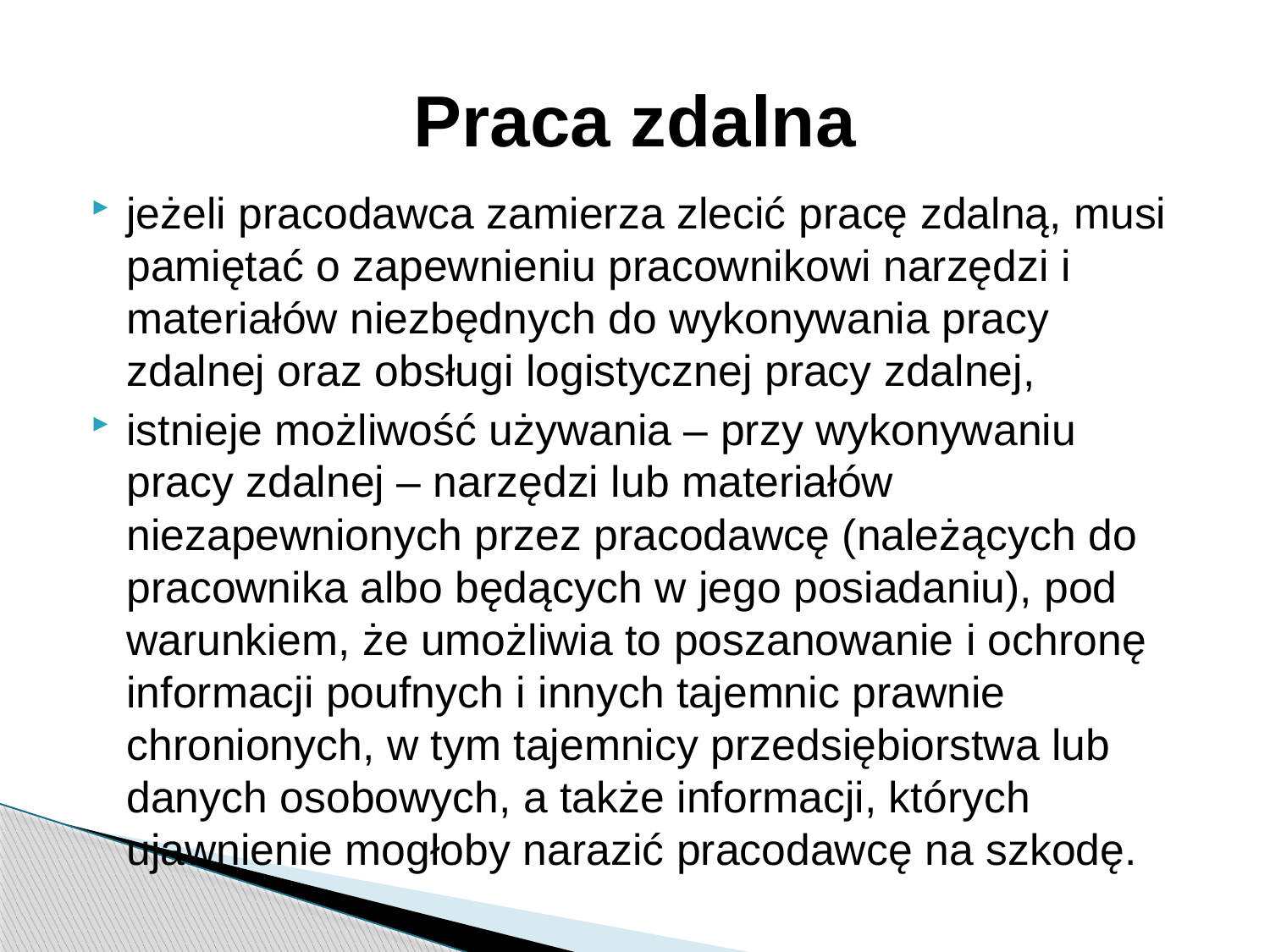

# Praca zdalna
jeżeli pracodawca zamierza zlecić pracę zdalną, musi pamiętać o zapewnieniu pracownikowi narzędzi i materiałów niezbędnych do wykonywania pracy zdalnej oraz obsługi logistycznej pracy zdalnej,
istnieje możliwość używania – przy wykonywaniu pracy zdalnej – narzędzi lub materiałów niezapewnionych przez pracodawcę (należących do pracownika albo będących w jego posiadaniu), pod warunkiem, że umożliwia to poszanowanie i ochronę informacji poufnych i innych tajemnic prawnie chronionych, w tym tajemnicy przedsiębiorstwa lub danych osobowych, a także informacji, których ujawnienie mogłoby narazić pracodawcę na szkodę.